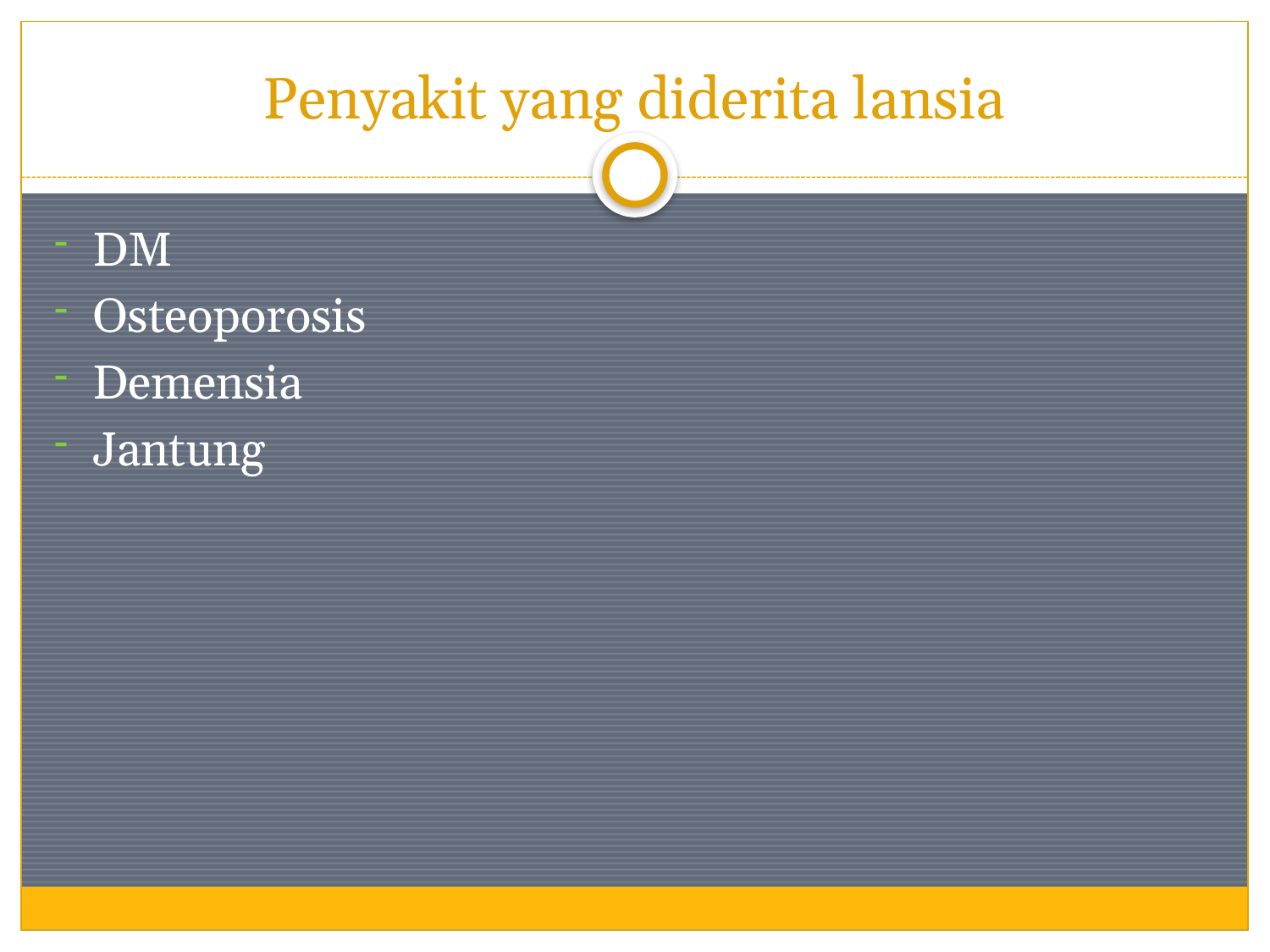

# Penyakit yang diderita lansia
DM
Osteoporosis
Demensia
Jantung